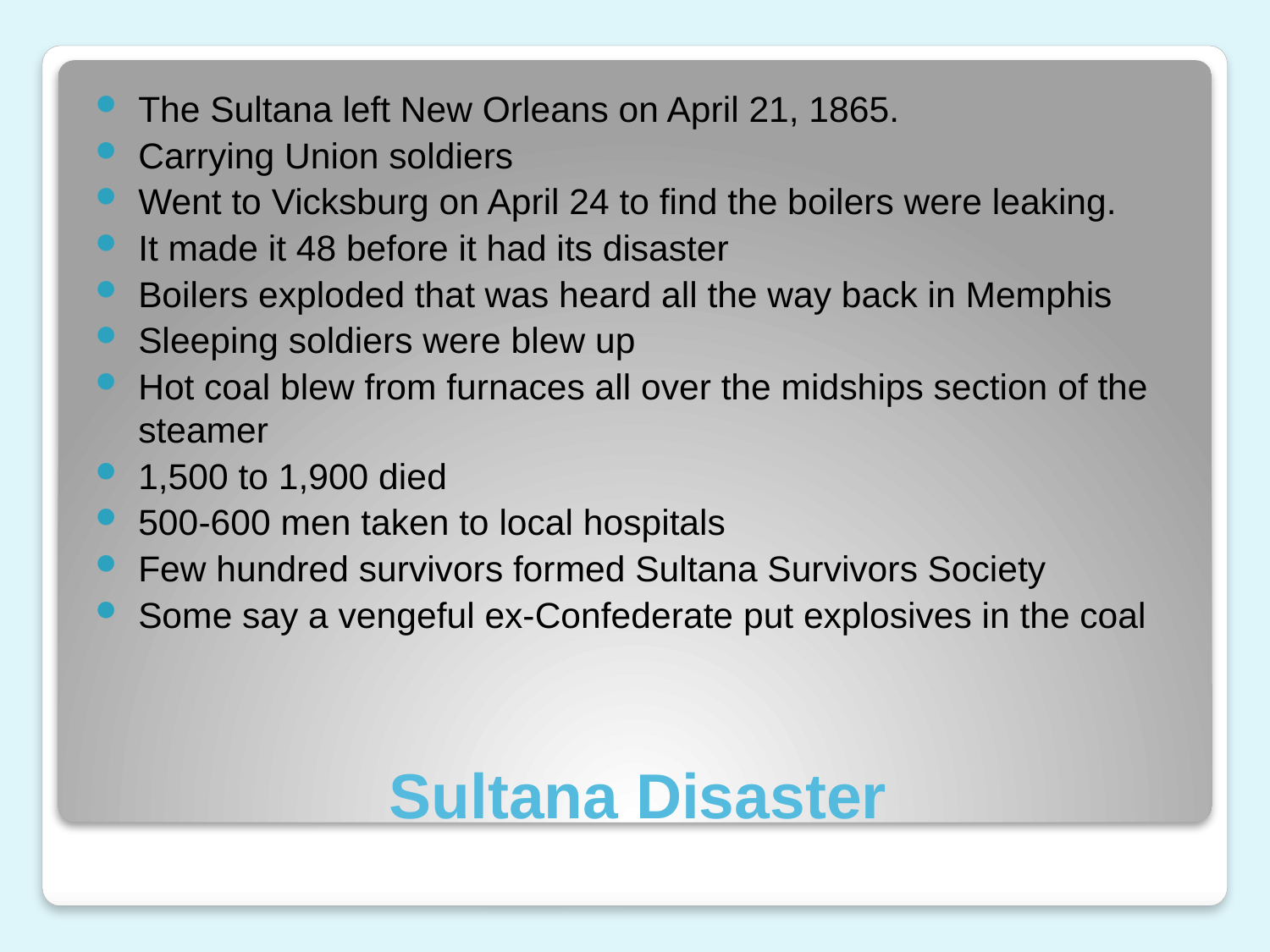

The Sultana left New Orleans on April 21, 1865.
Carrying Union soldiers
Went to Vicksburg on April 24 to find the boilers were leaking.
It made it 48 before it had its disaster
Boilers exploded that was heard all the way back in Memphis
Sleeping soldiers were blew up
Hot coal blew from furnaces all over the midships section of the steamer
1,500 to 1,900 died
500-600 men taken to local hospitals
Few hundred survivors formed Sultana Survivors Society
Some say a vengeful ex-Confederate put explosives in the coal

# Sultana Disaster